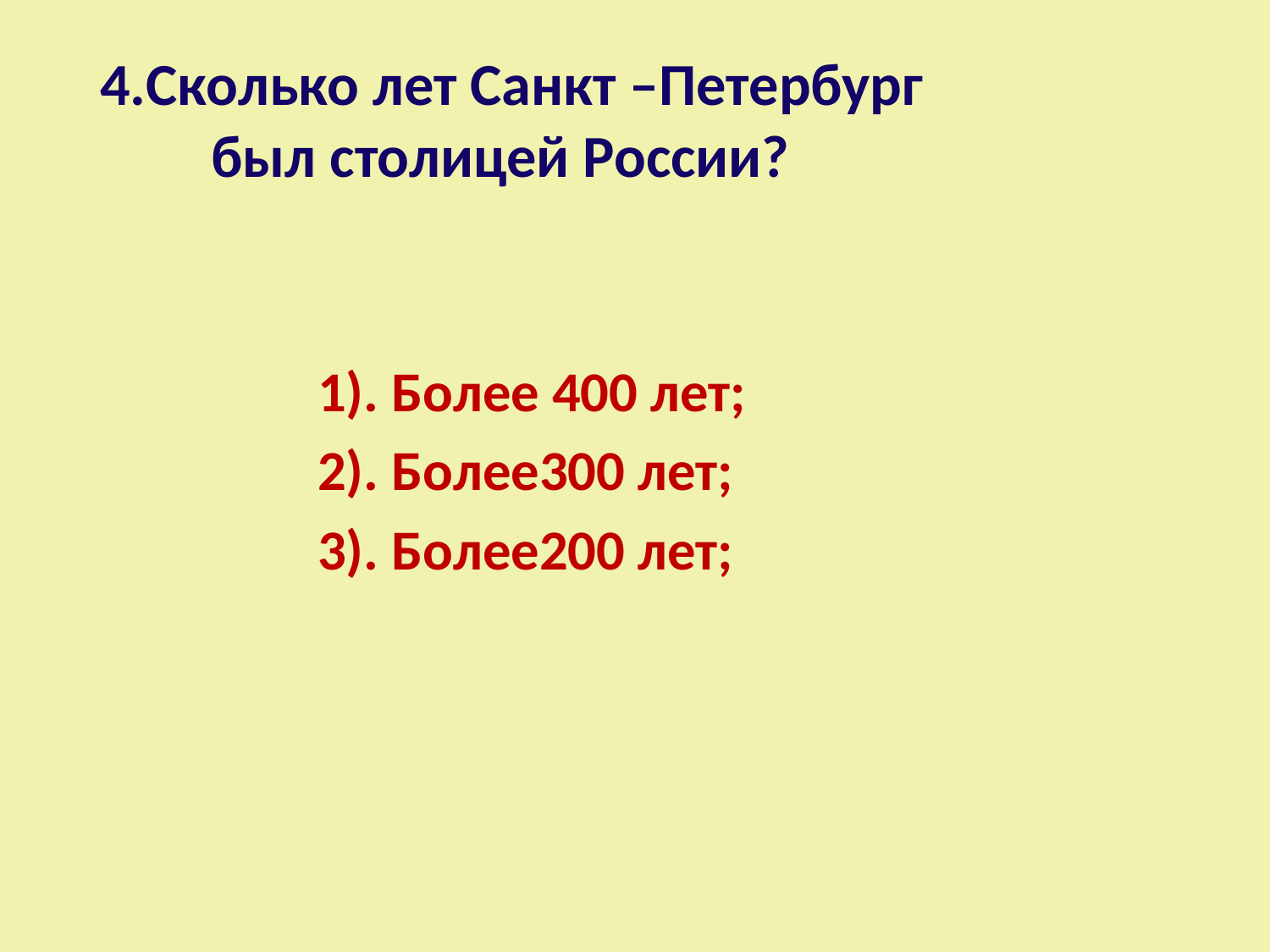

# 4.Сколько лет Санкт –Петербург был столицей России?
                   1). Более 400 лет;
                   2). Более300 лет;
                   3). Более200 лет;